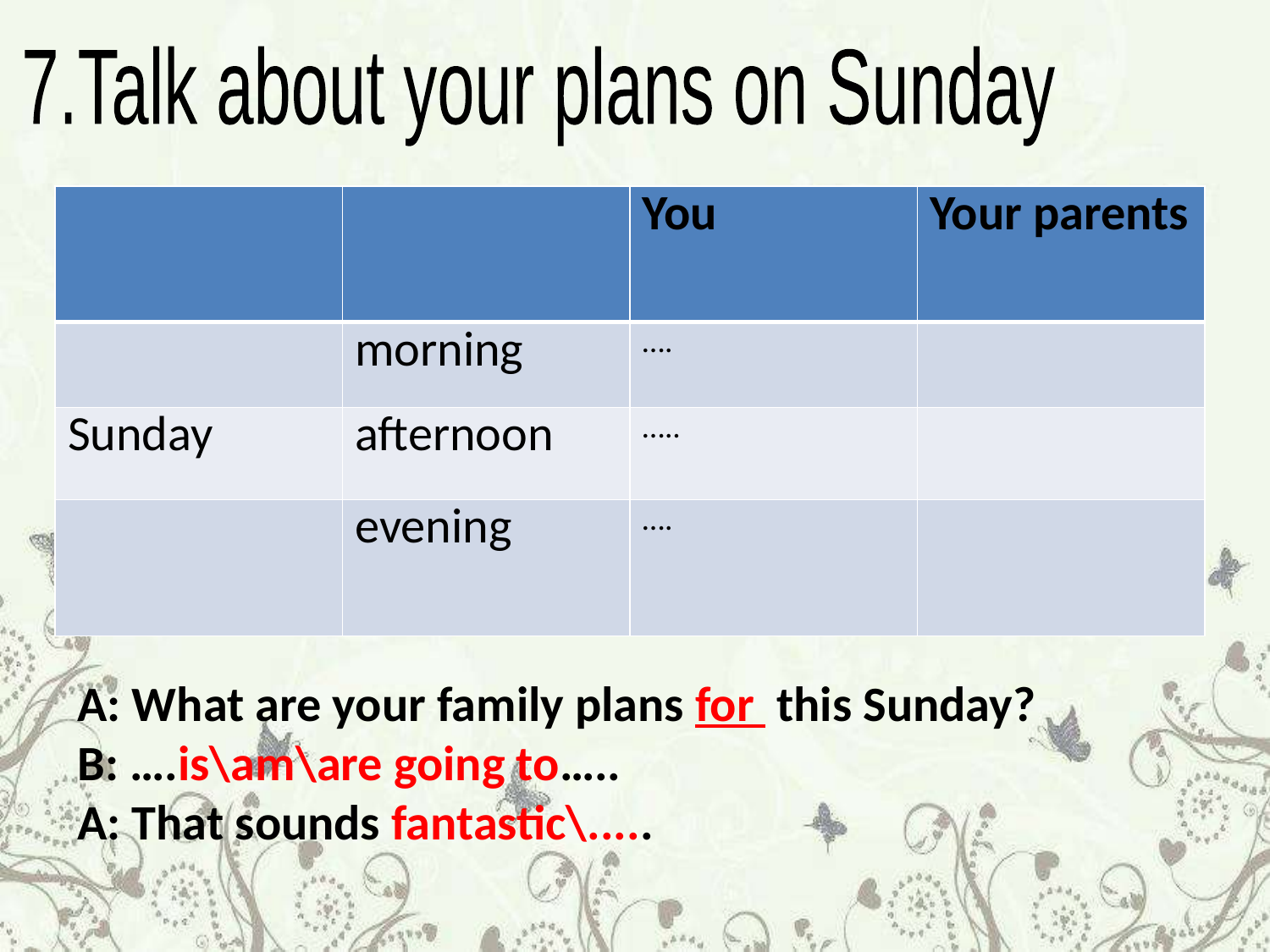

7.Talk about your plans on Sunday
|  |  | You | Your parents |
| --- | --- | --- | --- |
|  | morning | …. |  |
| Sunday | afternoon | ….. |  |
|  | evening | …. |  |
A: What are your family plans for  this Sunday?
B: ….is\am\are going to…..
A: That sounds fantastic\.....